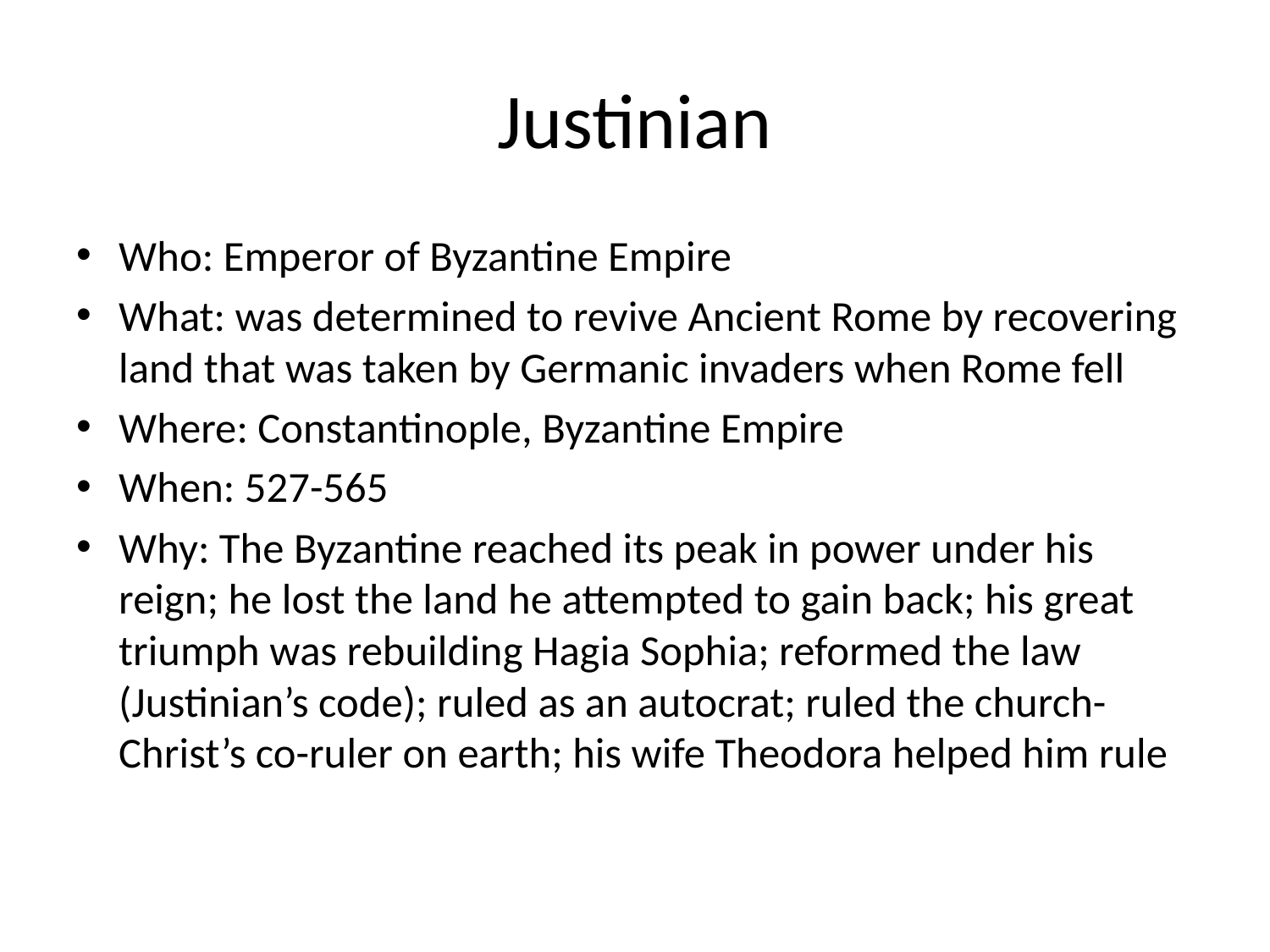

# Justinian
Who: Emperor of Byzantine Empire
What: was determined to revive Ancient Rome by recovering land that was taken by Germanic invaders when Rome fell
Where: Constantinople, Byzantine Empire
When: 527-565
Why: The Byzantine reached its peak in power under his reign; he lost the land he attempted to gain back; his great triumph was rebuilding Hagia Sophia; reformed the law (Justinian’s code); ruled as an autocrat; ruled the church- Christ’s co-ruler on earth; his wife Theodora helped him rule